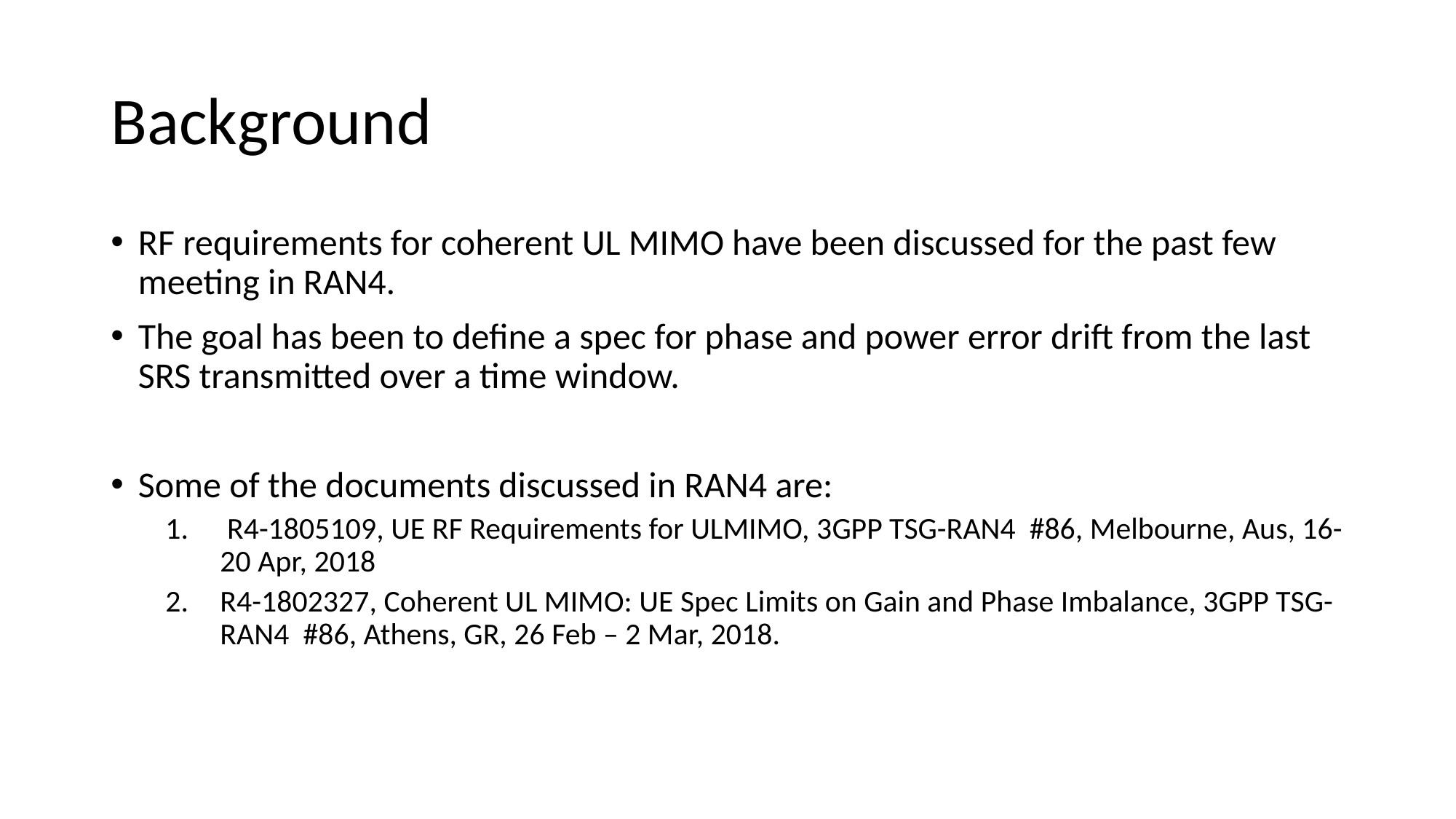

# Background
RF requirements for coherent UL MIMO have been discussed for the past few meeting in RAN4.
The goal has been to define a spec for phase and power error drift from the last SRS transmitted over a time window.

Some of the documents discussed in RAN4 are:
 R4-1805109, UE RF Requirements for ULMIMO, 3GPP TSG-RAN4  #86, Melbourne, Aus, 16-20 Apr, 2018
R4-1802327, Coherent UL MIMO: UE Spec Limits on Gain and Phase Imbalance, 3GPP TSG-RAN4  #86, Athens, GR, 26 Feb – 2 Mar, 2018.